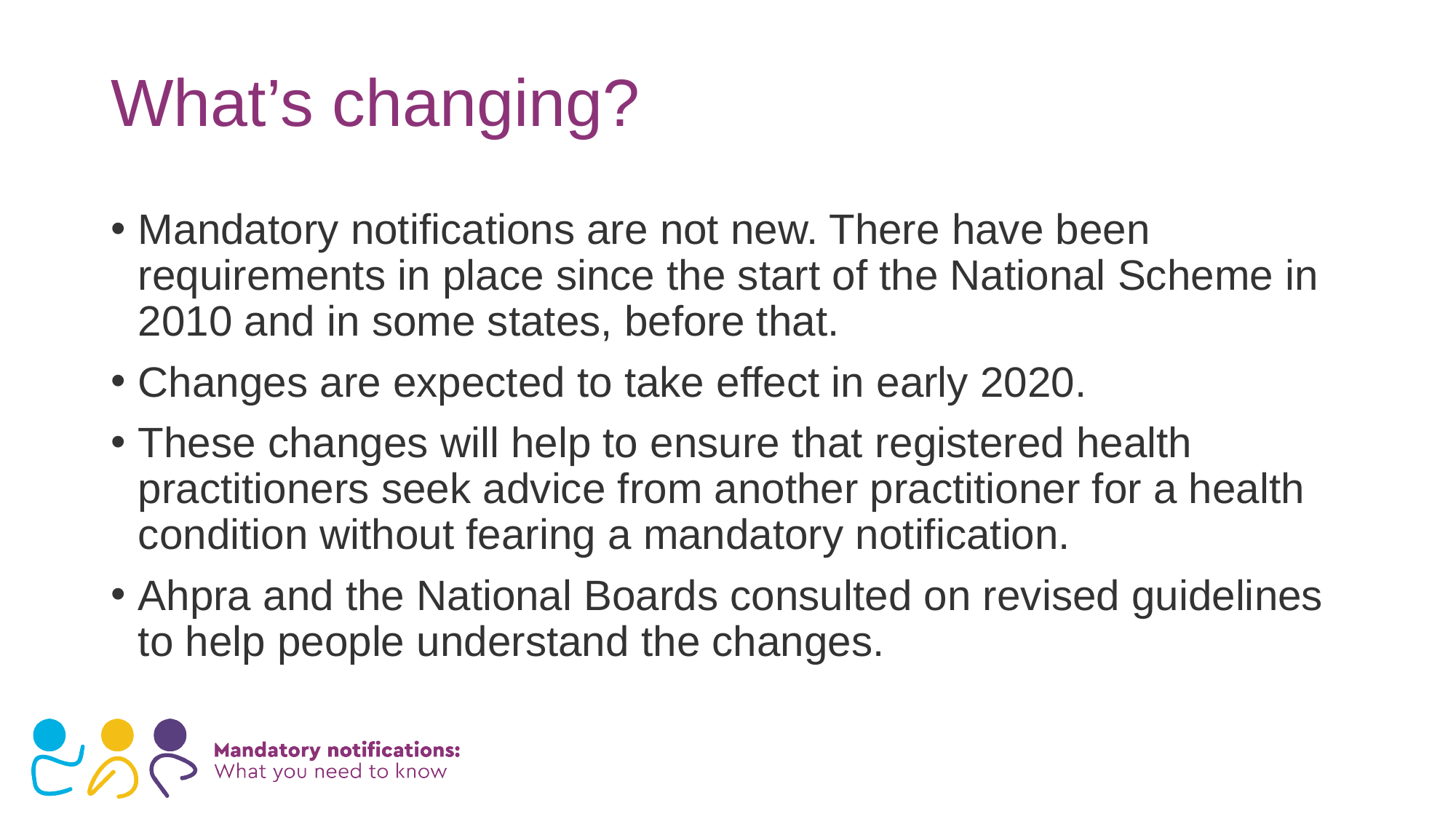

# What’s changing?
Mandatory notifications are not new. There have been requirements in place since the start of the National Scheme in 2010 and in some states, before that.
Changes are expected to take effect in early 2020.
These changes will help to ensure that registered health practitioners seek advice from another practitioner for a health condition without fearing a mandatory notification.
Ahpra and the National Boards consulted on revised guidelines to help people understand the changes.